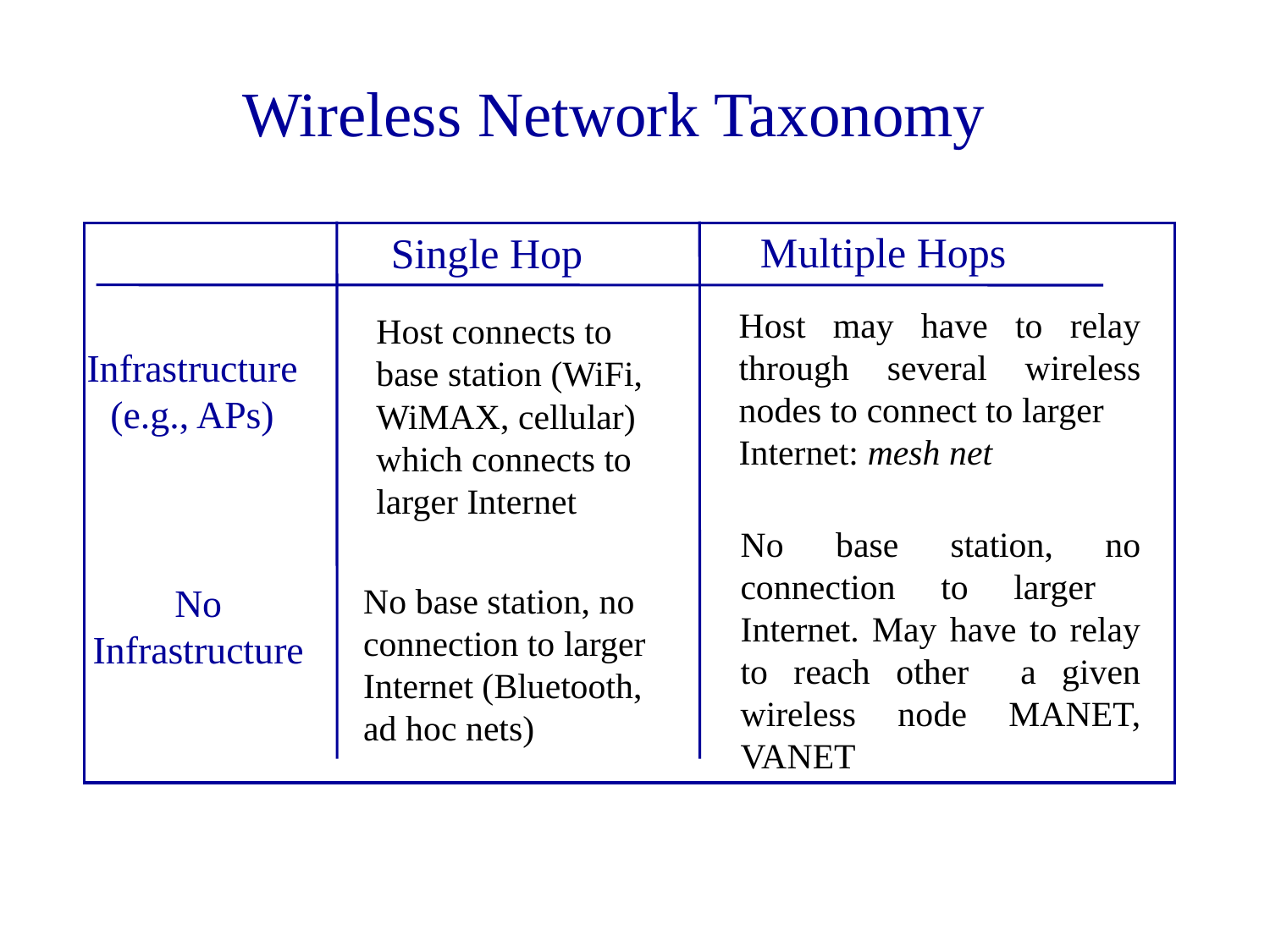

Wireless Network Taxonomy
Multiple Hops
Single Hop

Host may have to relay through several wireless nodes to connect to larger
Internet: mesh net
Host connects to
base station (WiFi,
WiMAX, cellular)
which connects to
larger Internet
Infrastructure
(e.g., APs)
No base station, no connection to larger  Internet. May have to relay to reach other  a given wireless node MANET, VANET
No
Infrastructure
No base station, no
connection to larger
Internet (Bluetooth,
ad hoc nets)